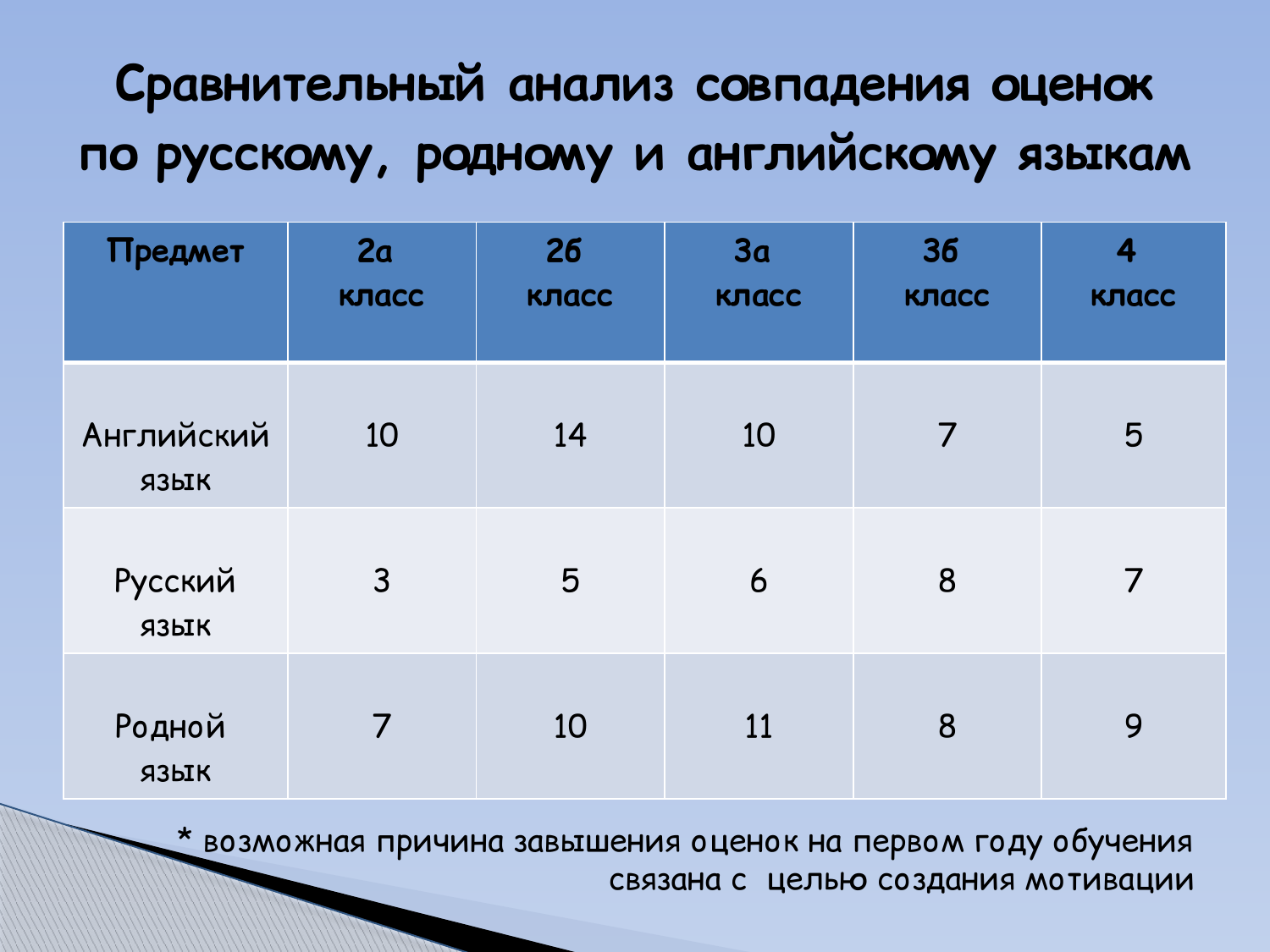

# Сравнительный анализ совпадения оценок по русскому, родному и английскому языкам
| Предмет | 2а класс | 2б класс | 3а класс | 3б класс | 4 класс |
| --- | --- | --- | --- | --- | --- |
| Английский язык | 10 | 14 | 10 | 7 | 5 |
| Русский язык | 3 | 5 | 6 | 8 | 7 |
| Родной язык | 7 | 10 | 11 | 8 | 9 |
          * возможная причина завышения оценок на первом году обучения 					  связана с  целью создания мотивации